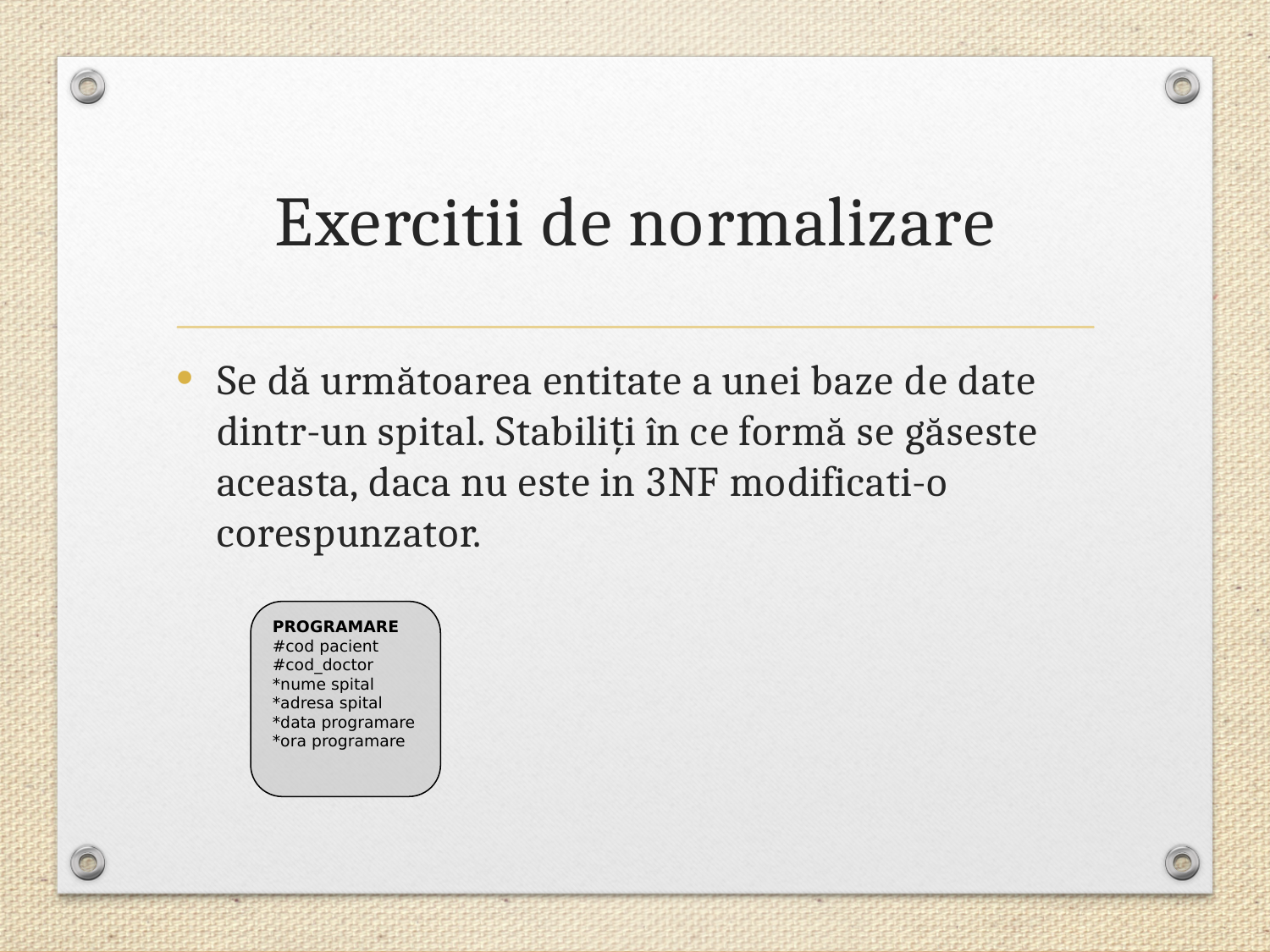

# Exercitii de normalizare
Se dă următoarea entitate a unei baze de date dintr-un spital. Stabiliți în ce formă se găseste aceasta, daca nu este in 3NF modificati-o corespunzator.

PROGRAMARE
#cod pacient
#cod_doctor
*nume spital
*adresa spital
*data programare
*ora programare